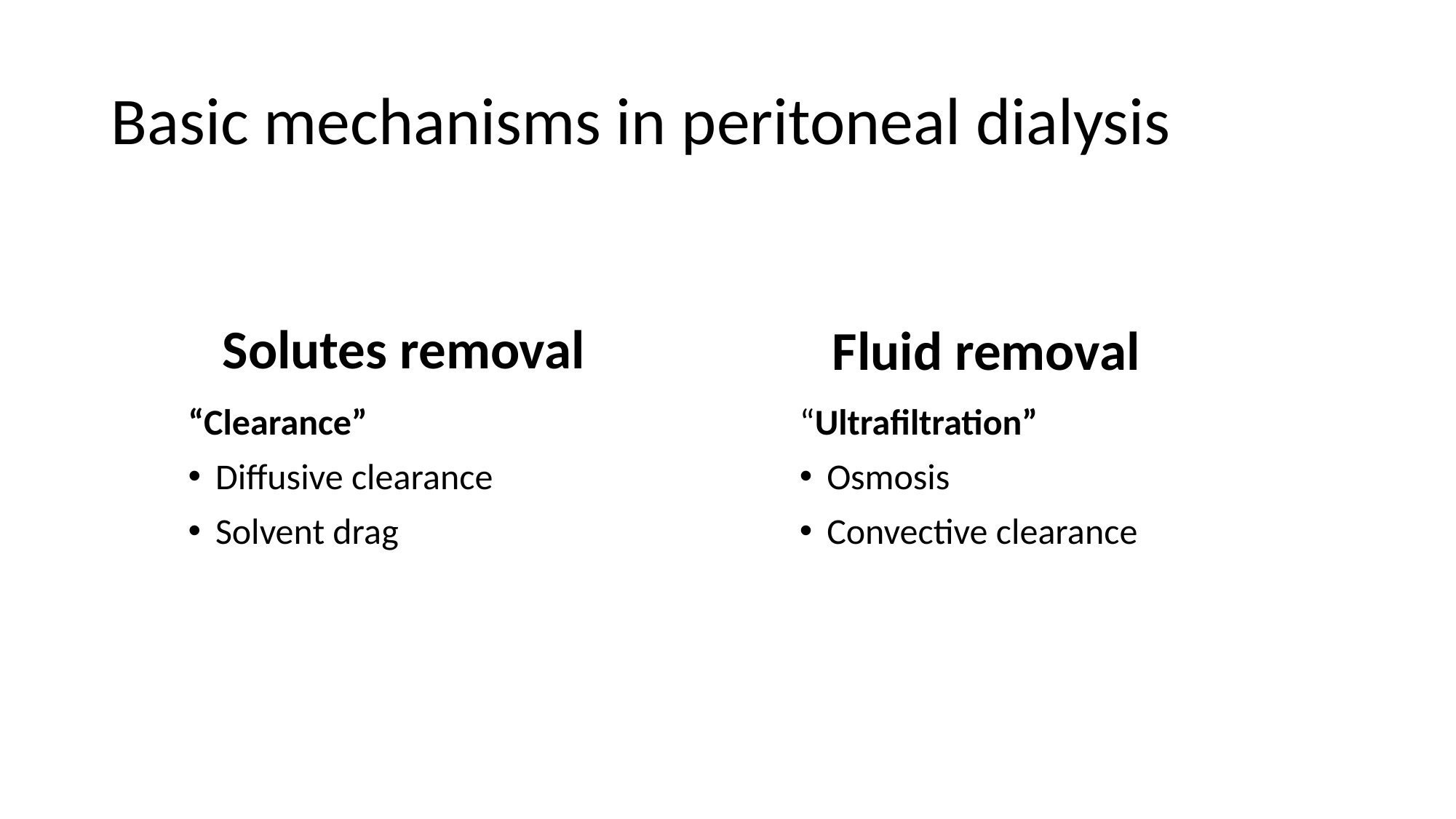

# Basic mechanisms in peritoneal dialysis
Solutes removal
Fluid removal
“Clearance”
Diffusive clearance
Solvent drag

“Ultrafiltration”
Osmosis
Convective clearance